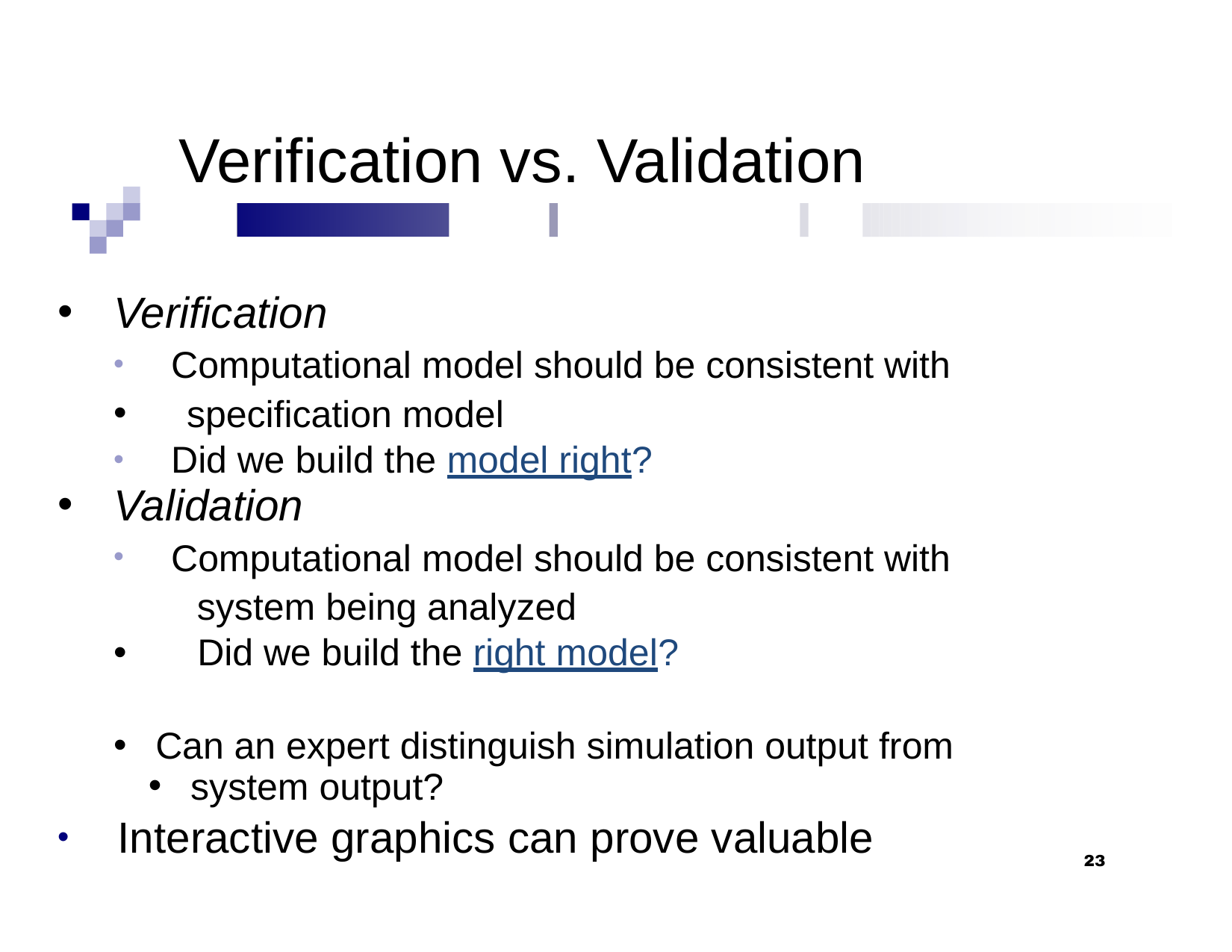

Verification vs. Validation

Verification
  Computational model should be consistent with
   specification model
  Did we build the model right?
Validation
  Computational model should be consistent with
        system being analyzed
    Did we build the right model?

Can an expert distinguish simulation output from
system output?
  Interactive graphics can prove valuable

23